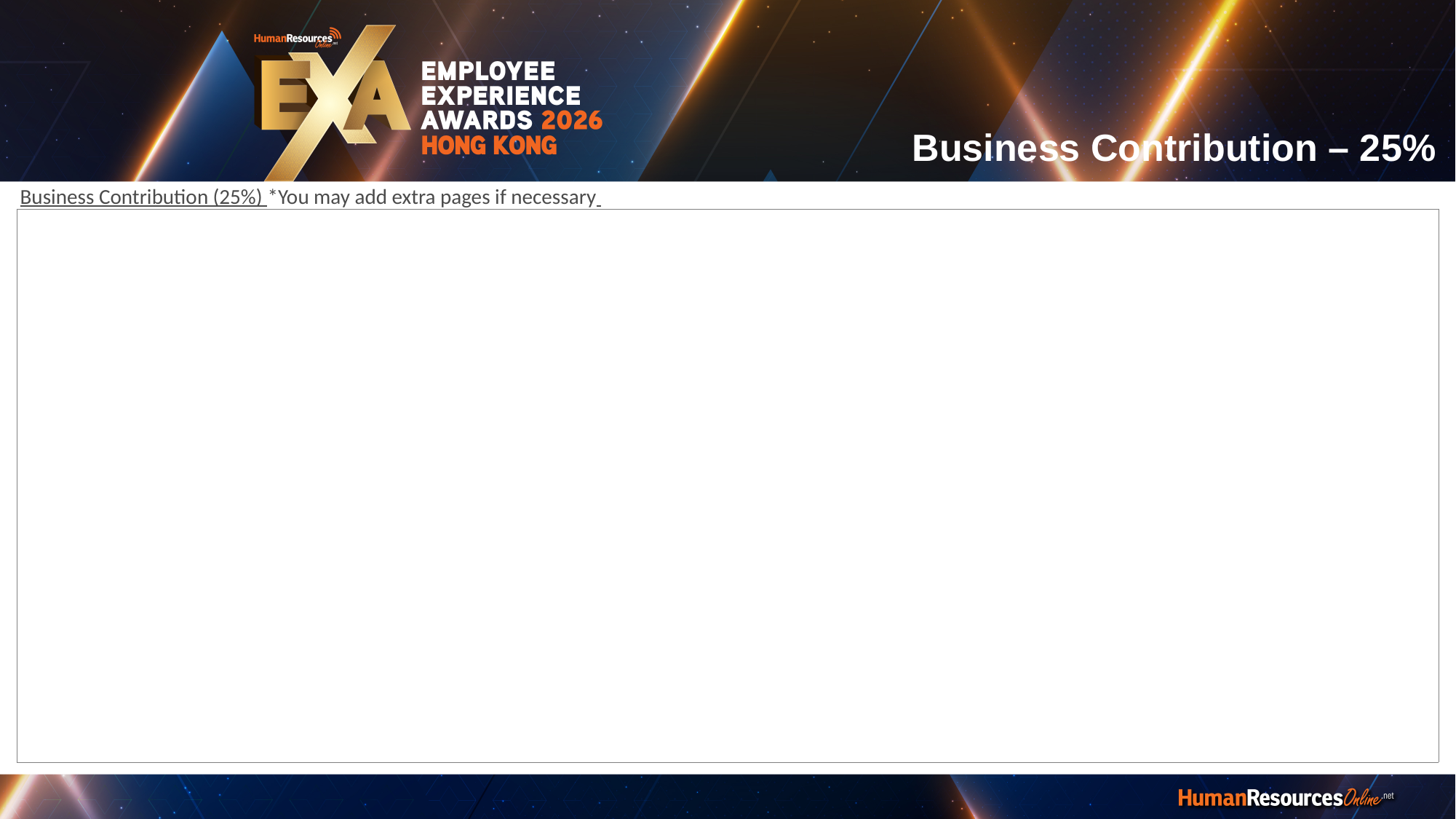

Business Contribution – 25%
Business Contribution (25%) *You may add extra pages if necessary
|  |
| --- |